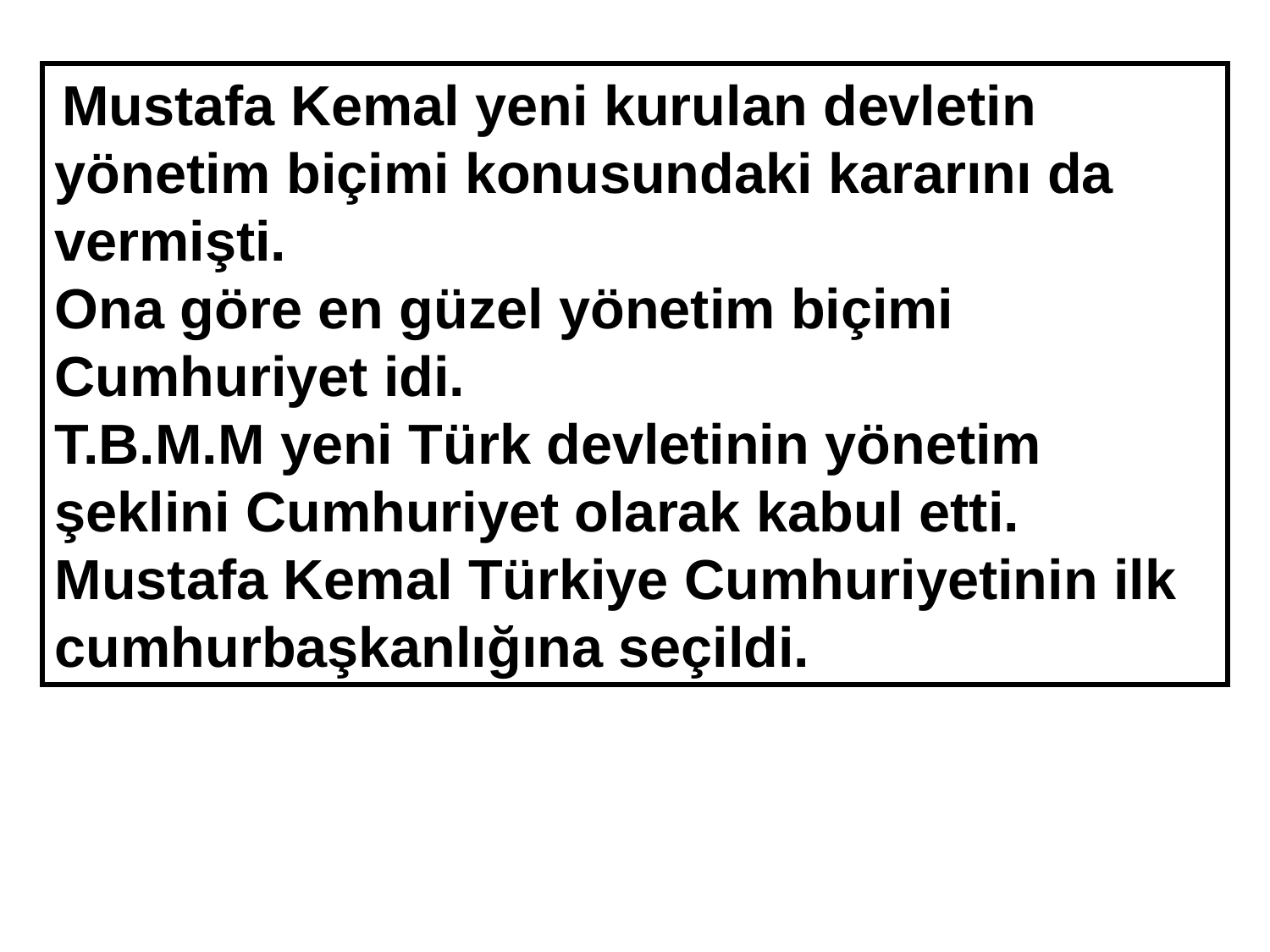

Mustafa Kemal yeni kurulan devletin yönetim biçimi konusundaki kararını da vermişti.
Ona göre en güzel yönetim biçimi Cumhuriyet idi.
T.B.M.M yeni Türk devletinin yönetim şeklini Cumhuriyet olarak kabul etti.
Mustafa Kemal Türkiye Cumhuriyetinin ilk cumhurbaşkanlığına seçildi.